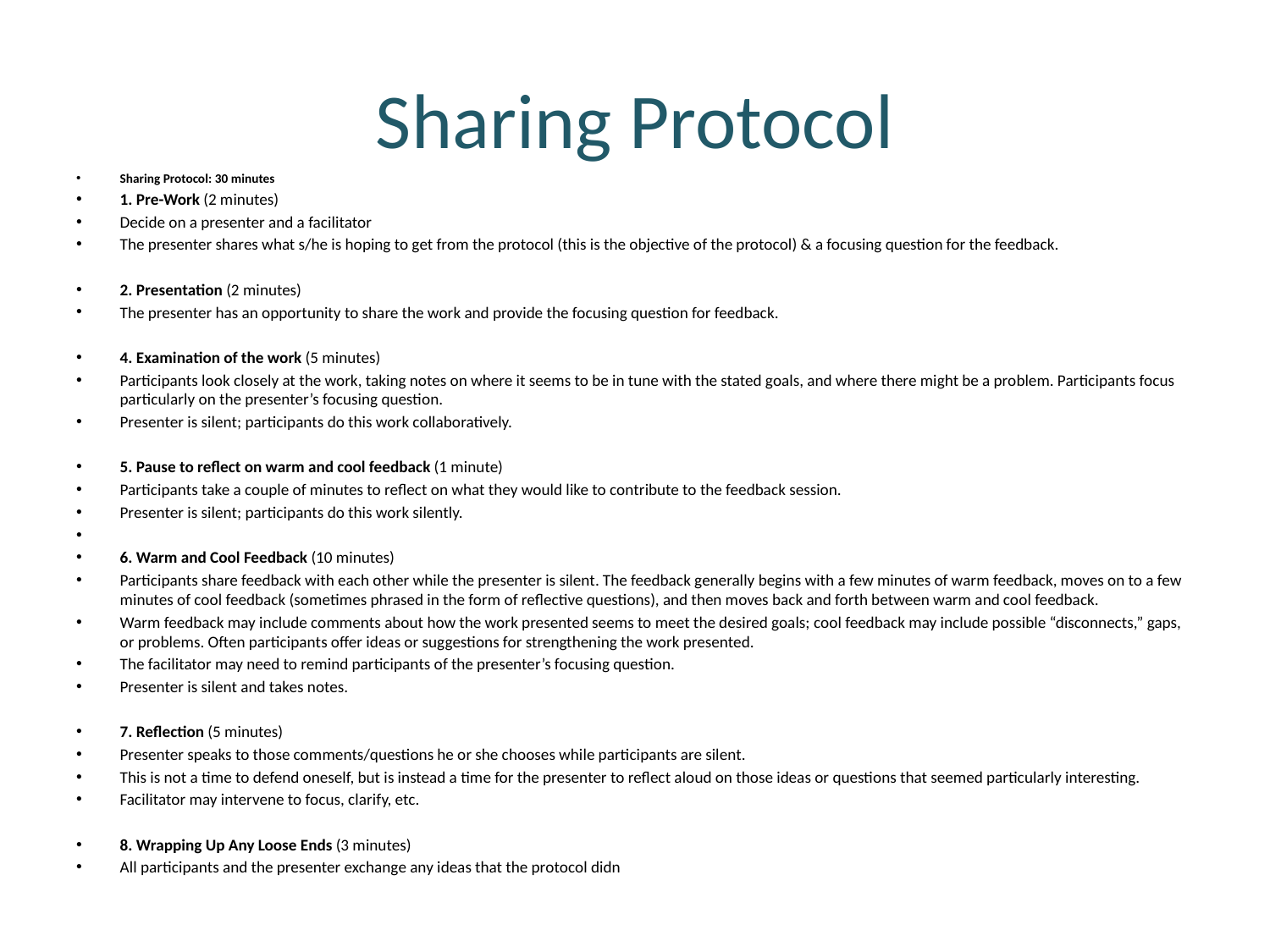

# Sharing Protocol
Sharing Protocol: 30 minutes
1. Pre-Work (2 minutes)
Decide on a presenter and a facilitator
The presenter shares what s/he is hoping to get from the protocol (this is the objective of the protocol) & a focusing question for the feedback.

2. Presentation (2 minutes)
The presenter has an opportunity to share the work and provide the focusing question for feedback.

4. Examination of the work (5 minutes)
Participants look closely at the work, taking notes on where it seems to be in tune with the stated goals, and where there might be a problem. Participants focus particularly on the presenter’s focusing question.
Presenter is silent; participants do this work collaboratively.

5. Pause to reflect on warm and cool feedback (1 minute)
Participants take a couple of minutes to reflect on what they would like to contribute to the feedback session.
Presenter is silent; participants do this work silently.

6. Warm and Cool Feedback (10 minutes)
Participants share feedback with each other while the presenter is silent. The feedback generally begins with a few minutes of warm feedback, moves on to a few minutes of cool feedback (sometimes phrased in the form of reflective questions), and then moves back and forth between warm and cool feedback.
Warm feedback may include comments about how the work presented seems to meet the desired goals; cool feedback may include possible “disconnects,” gaps, or problems. Often participants offer ideas or suggestions for strengthening the work presented.
The facilitator may need to remind participants of the presenter’s focusing question.
Presenter is silent and takes notes.

7. Reflection (5 minutes)
Presenter speaks to those comments/questions he or she chooses while participants are silent.
This is not a time to defend oneself, but is instead a time for the presenter to reflect aloud on those ideas or questions that seemed particularly interesting.
Facilitator may intervene to focus, clarify, etc.

8. Wrapping Up Any Loose Ends (3 minutes)
All participants and the presenter exchange any ideas that the protocol didn